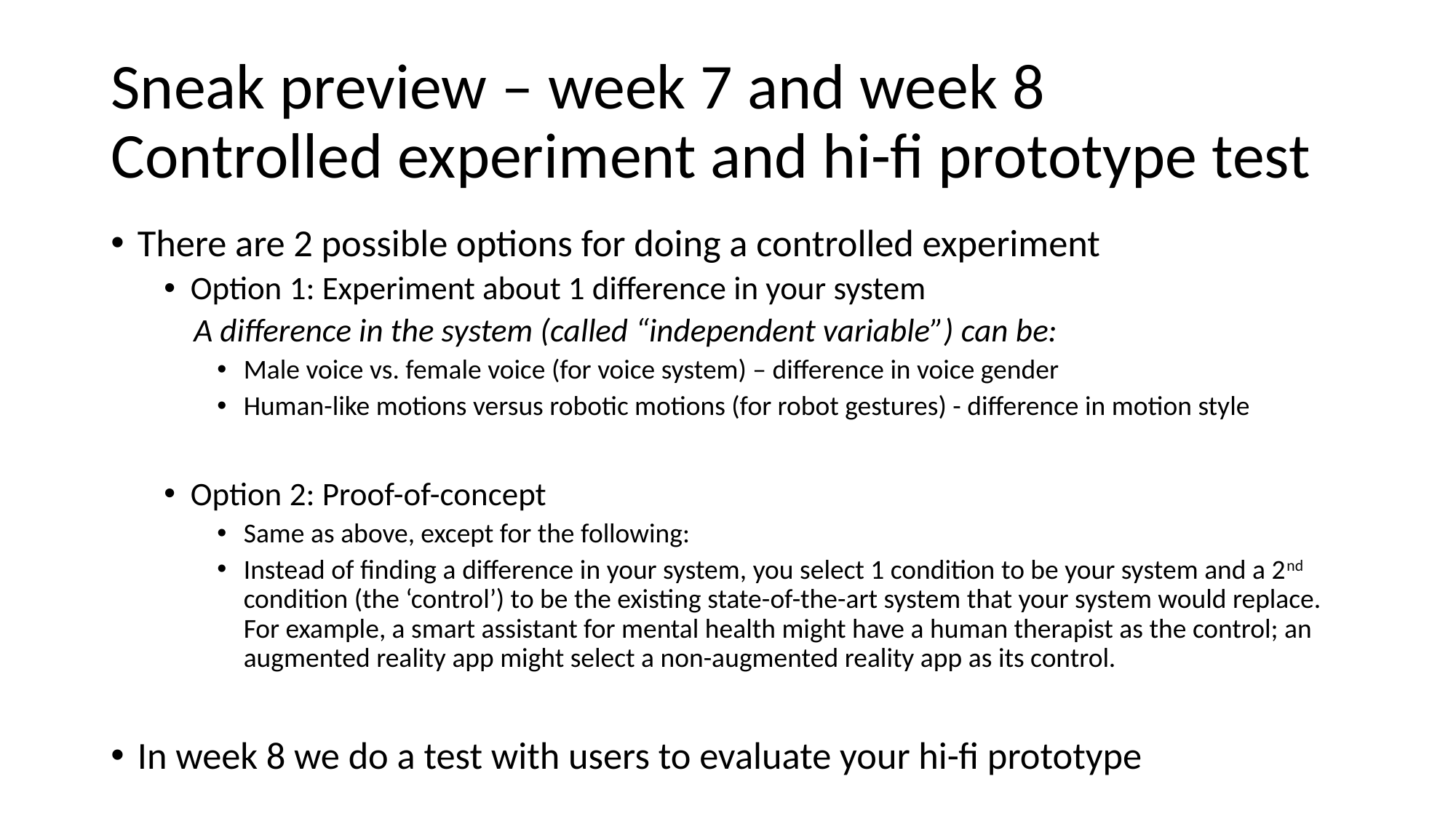

# Sneak preview – week 7 and week 8 Controlled experiment and hi-fi prototype test
There are 2 possible options for doing a controlled experiment
Option 1: Experiment about 1 difference in your system
    A difference in the system (called “independent variable”) can be:
Male voice vs. female voice (for voice system) – difference in voice gender
Human-like motions versus robotic motions (for robot gestures) - difference in motion style

Option 2: Proof-of-concept
Same as above, except for the following:
Instead of finding a difference in your system, you select 1 condition to be your system and a 2nd condition (the ‘control’) to be the existing state-of-the-art system that your system would replace.
For example, a smart assistant for mental health might have a human therapist as the control; an augmented reality app might select a non-augmented reality app as its control.

In week 8 we do a test with users to evaluate your hi-fi prototype